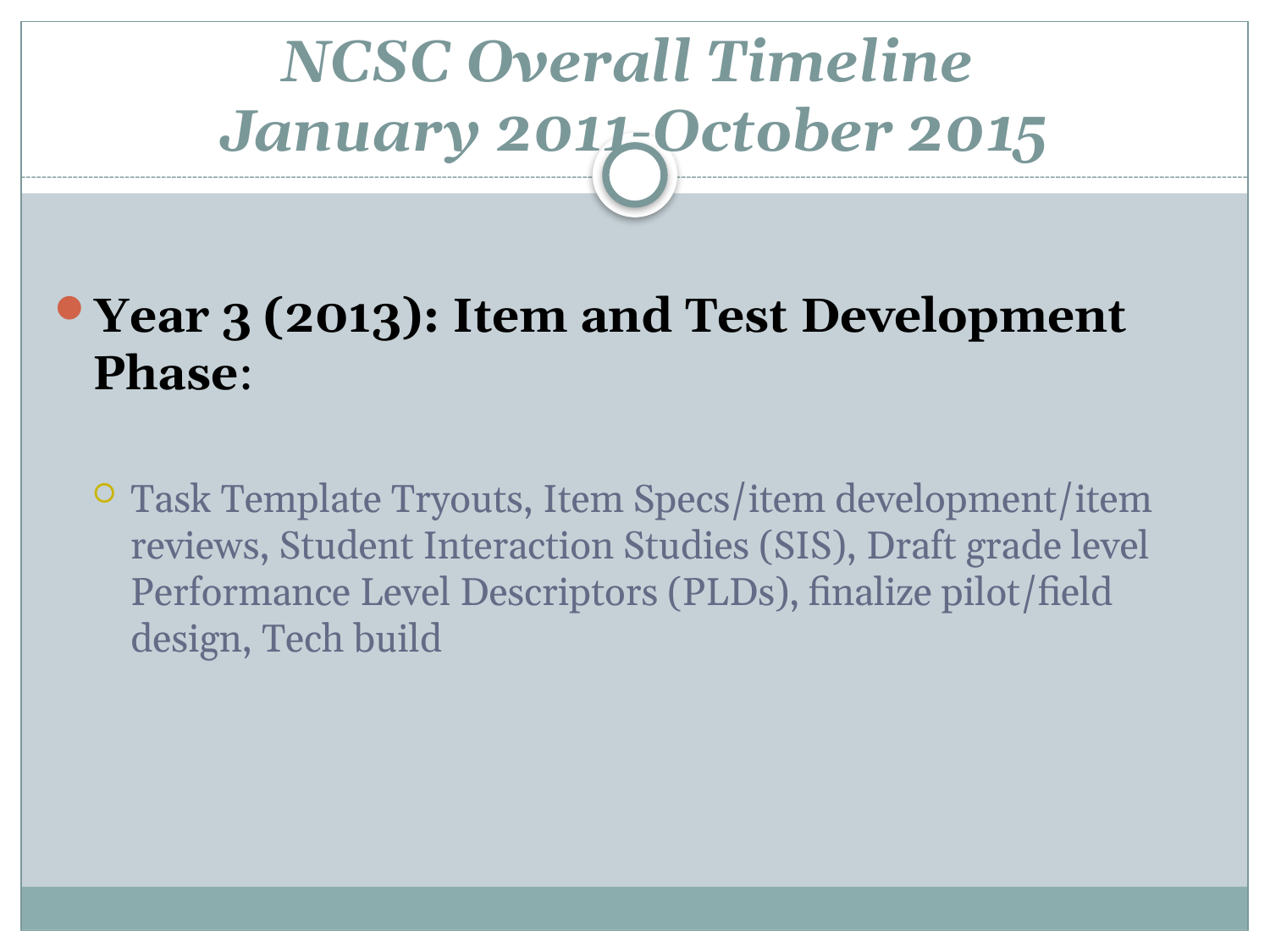

# NCSC Overall Timeline January 2011-October 2015

Year 3 (2013): Item and Test Development Phase:

Task Template Tryouts, Item Specs/item development/item reviews, Student Interaction Studies (SIS), Draft grade level Performance Level Descriptors (PLDs), finalize pilot/field design, Tech build